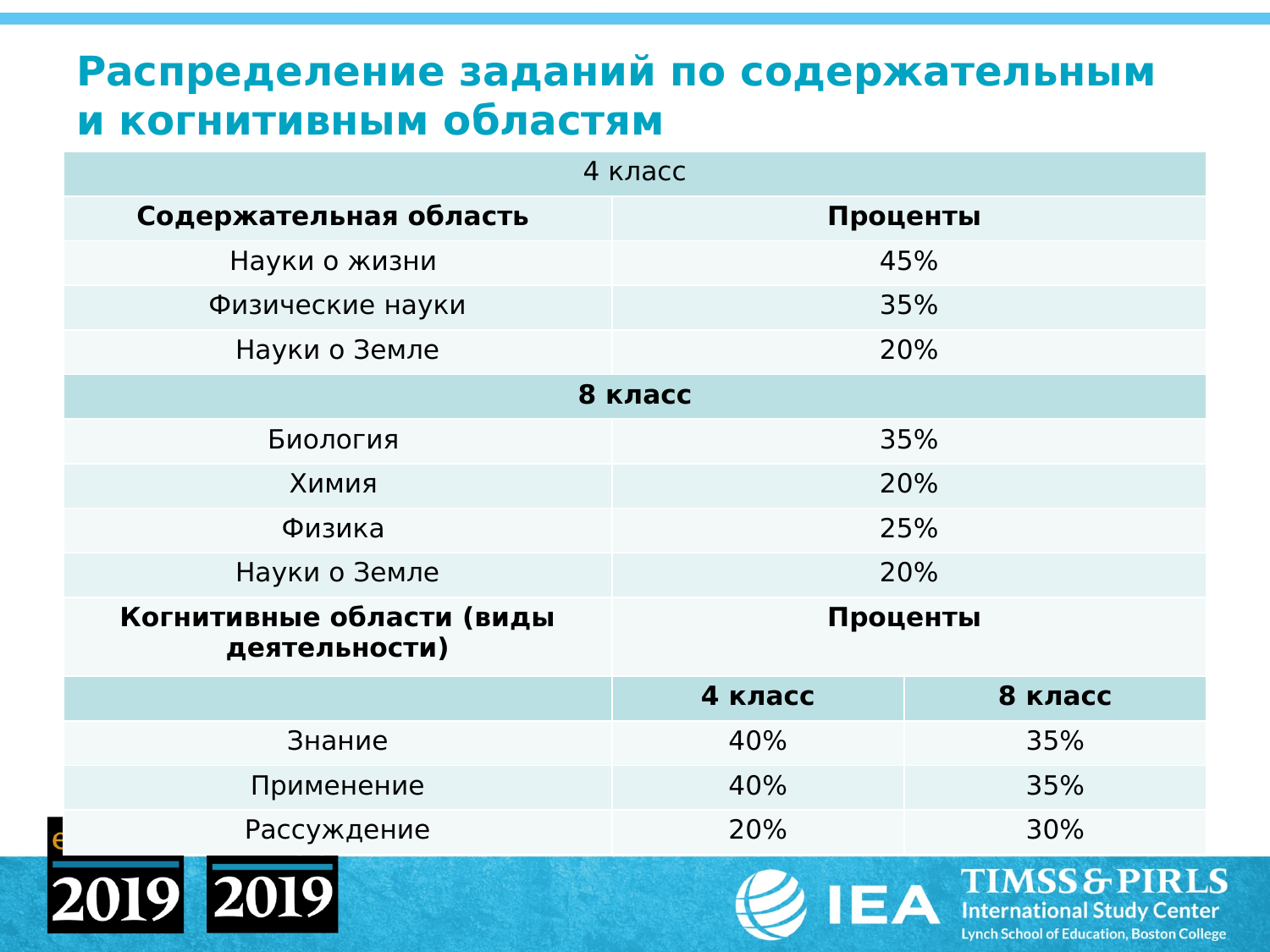

# Распределение заданий по содержательным и когнитивным областям
| 4 класс |  |  |
| --- | --- | --- |
| Содержательная область | Проценты |  |
| Науки о жизни | 45% |  |
| Физические науки | 35% |  |
| Науки о Земле | 20% |  |
| 8 класс |  |  |
| Биология | 35% |  |
| Химия | 20% |  |
| Физика | 25% |  |
| Науки о Земле | 20% |  |
| Когнитивные области (виды деятельности) | Проценты |  |
|  | 4 класс | 8 класс |
| Знание | 40% | 35% |
| Применение | 40% | 35% |
| Рассуждение | 20% | 30% |